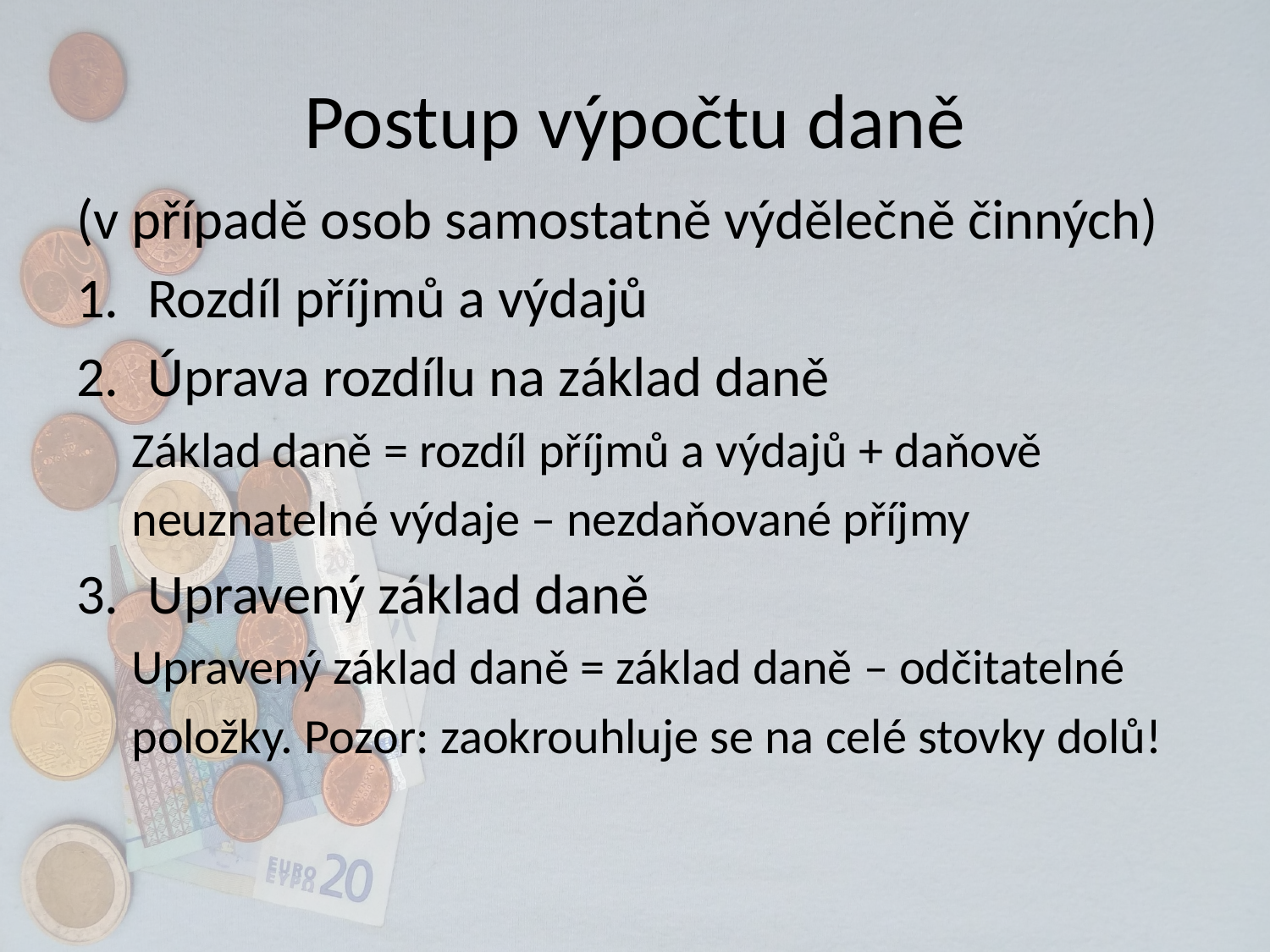

# Postup výpočtu daně
(v případě osob samostatně výdělečně činných)
Rozdíl příjmů a výdajů
Úprava rozdílu na základ daně
Základ daně = rozdíl příjmů a výdajů + daňově
neuznatelné výdaje – nezdaňované příjmy
Upravený základ daně
Upravený základ daně = základ daně – odčitatelné
položky. Pozor: zaokrouhluje se na celé stovky dolů!